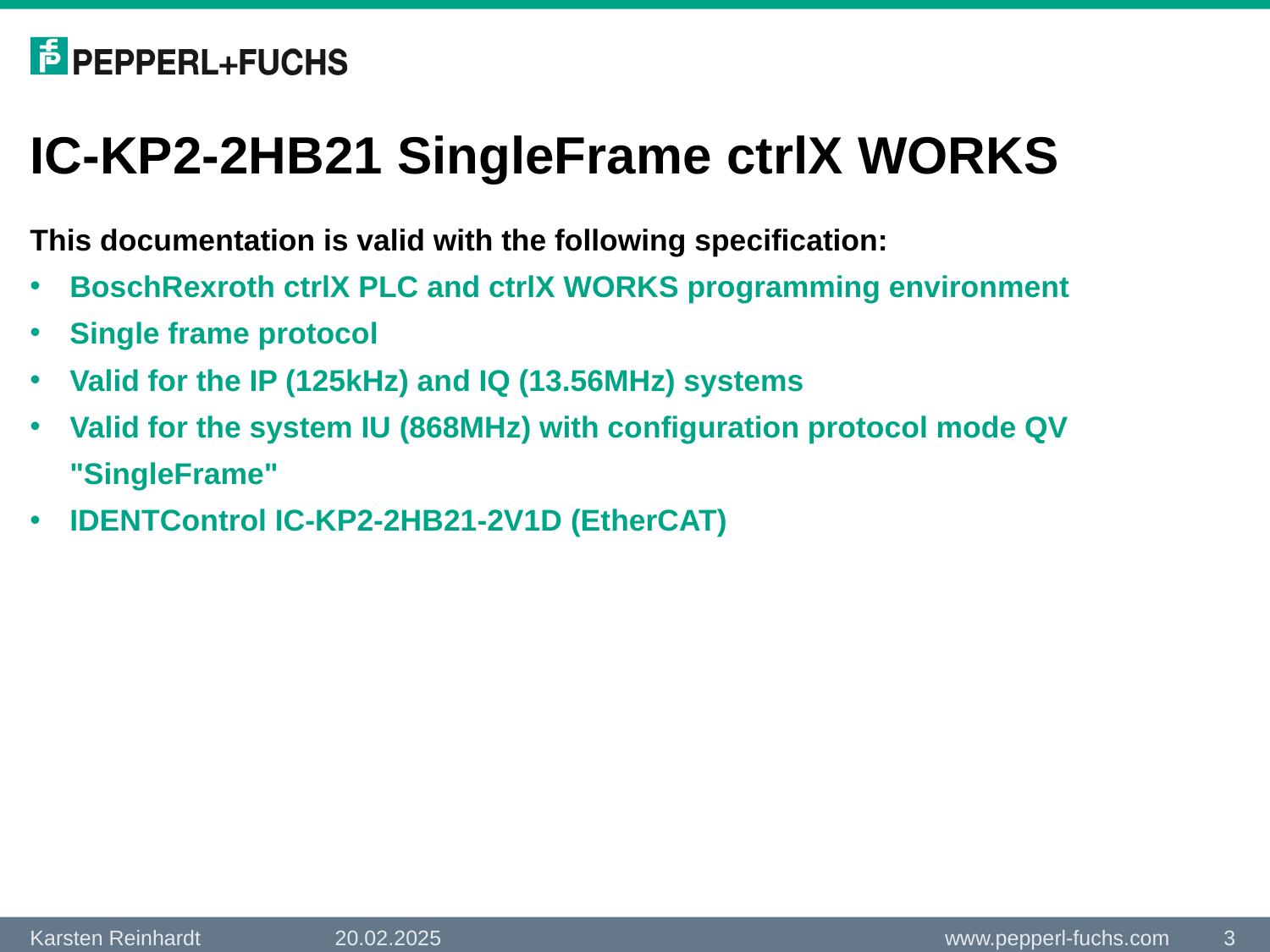

# IC-KP2-2HB21 SingleFrame ctrlX WORKS
This documentation is valid with the following specification:
BoschRexroth ctrlX PLC and ctrlX WORKS programming environment
Single frame protocol
Valid for the IP (125kHz) and IQ (13.56MHz) systems
Valid for the system IU (868MHz) with configuration protocol mode QV "SingleFrame"
IDENTControl IC-KP2-2HB21-2V1D (EtherCAT)
20.02.2025
3
Karsten Reinhardt